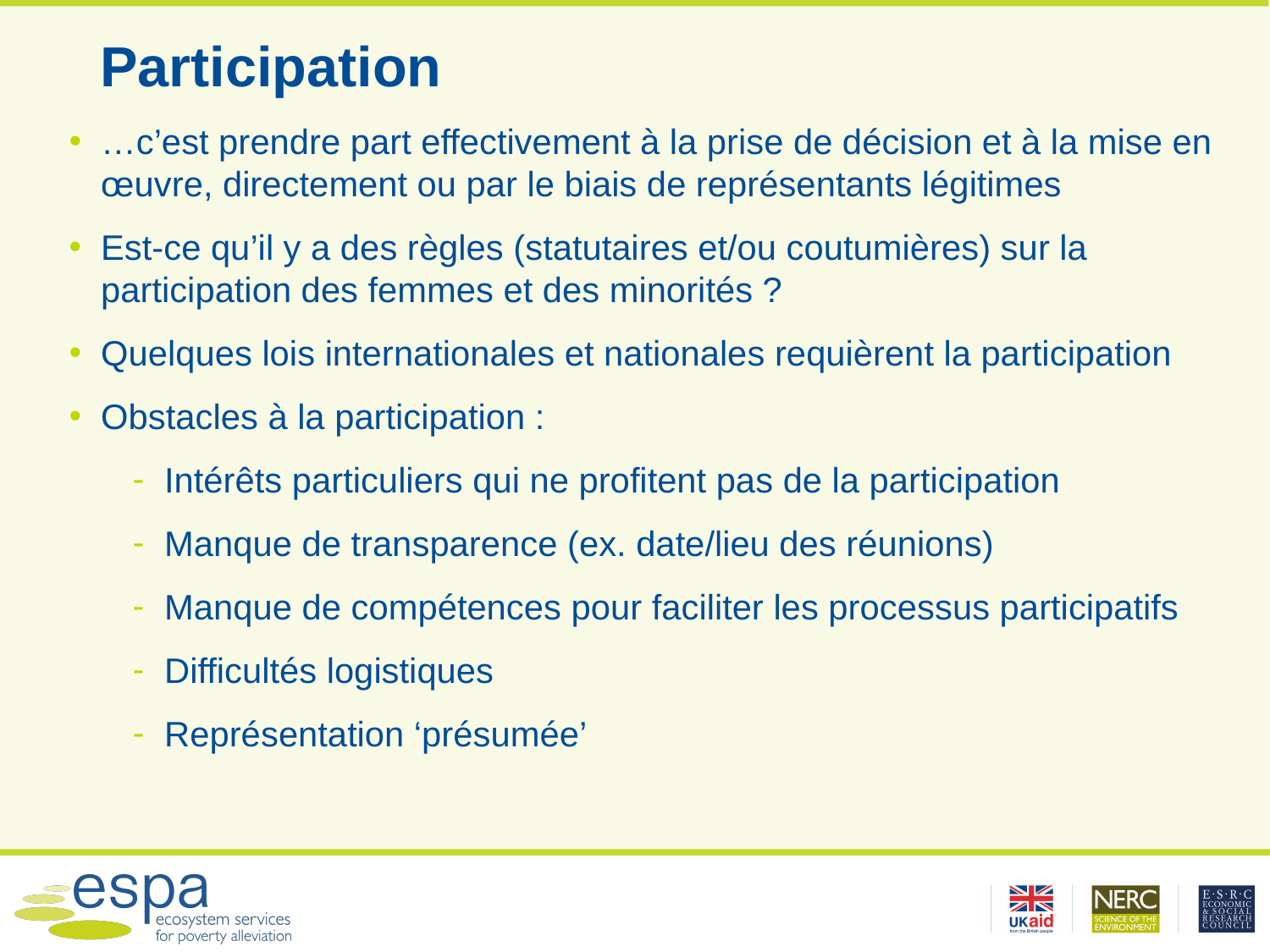

# Participation
…c’est prendre part effectivement à la prise de décision et à la mise en œuvre, directement ou par le biais de représentants légitimes
Est-ce qu’il y a des règles (statutaires et/ou coutumières) sur la participation des femmes et des minorités ?
Quelques lois internationales et nationales requièrent la participation
Obstacles à la participation :
Intérêts particuliers qui ne profitent pas de la participation
Manque de transparence (ex. date/lieu des réunions)
Manque de compétences pour faciliter les processus participatifs
Difficultés logistiques
Représentation ‘présumée’